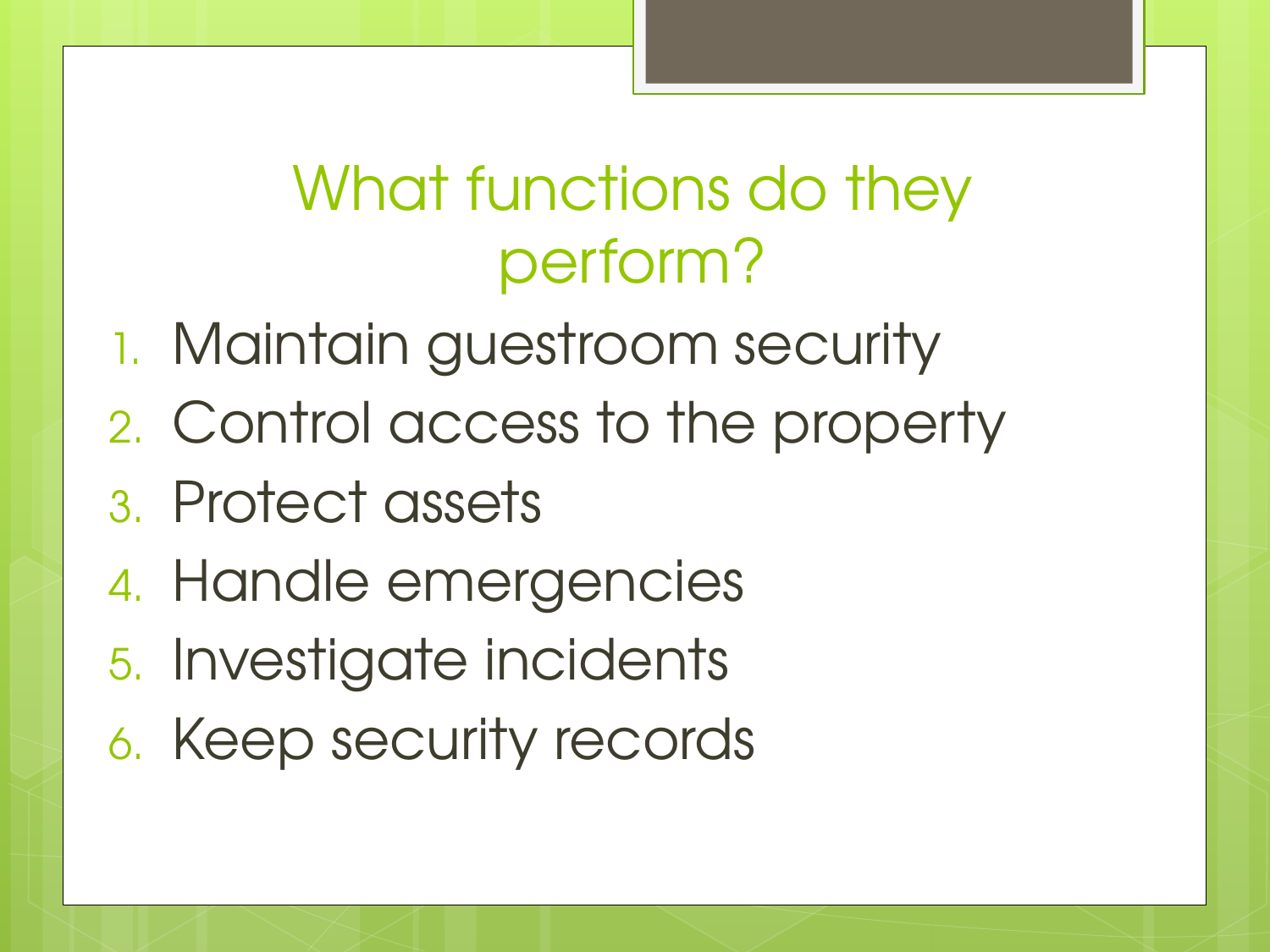

# What functions do they perform?
Maintain guestroom security
Control access to the property
Protect assets
Handle emergencies
Investigate incidents
Keep security records